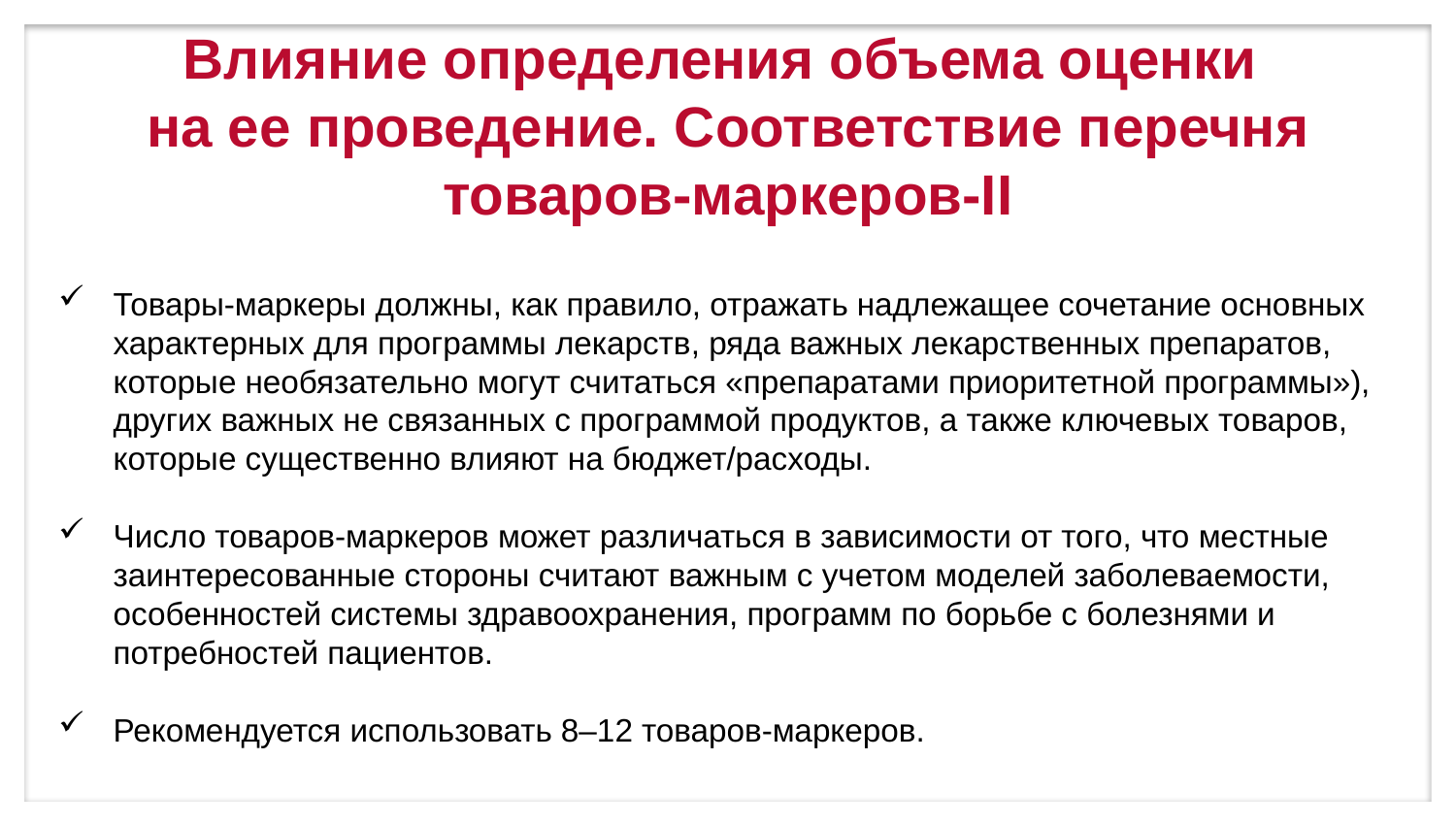

# Влияние определения объема оценки на ее проведение. Соответствие перечня товаров-маркеров-II
Товары-маркеры должны, как правило, отражать надлежащее сочетание основных характерных для программы лекарств, ряда важных лекарственных препаратов, которые необязательно могут считаться «препаратами приоритетной программы»), других важных не связанных с программой продуктов, а также ключевых товаров, которые существенно влияют на бюджет/расходы.

Число товаров-маркеров может различаться в зависимости от того, что местные заинтересованные стороны считают важным с учетом моделей заболеваемости, особенностей системы здравоохранения, программ по борьбе с болезнями и потребностей пациентов.

Рекомендуется использовать 8–12 товаров-маркеров.